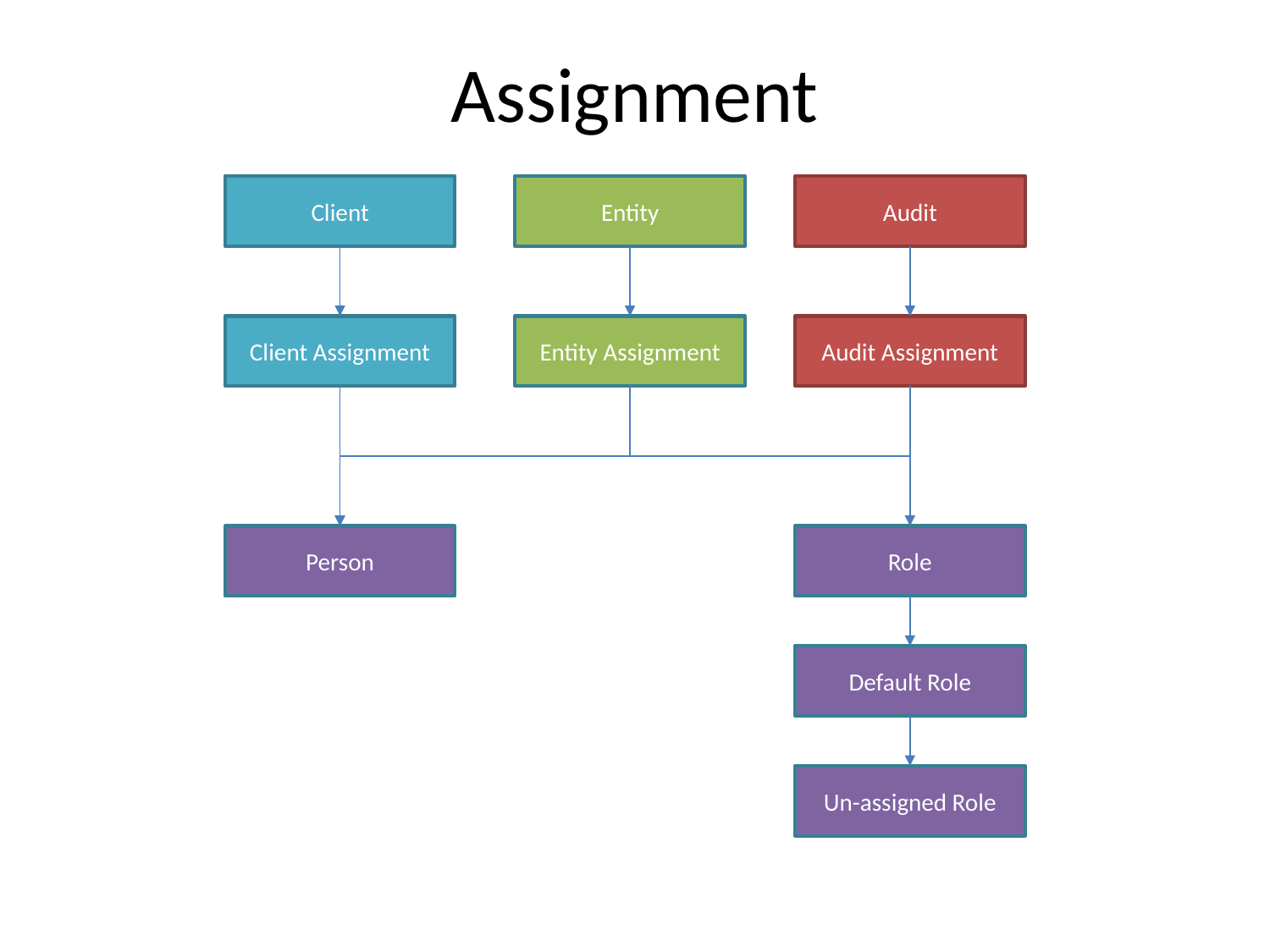

# Assignment
Client
Entity
Audit
Client Assignment
Entity Assignment
Audit Assignment
Person
Role
Default Role
Un-assigned Role